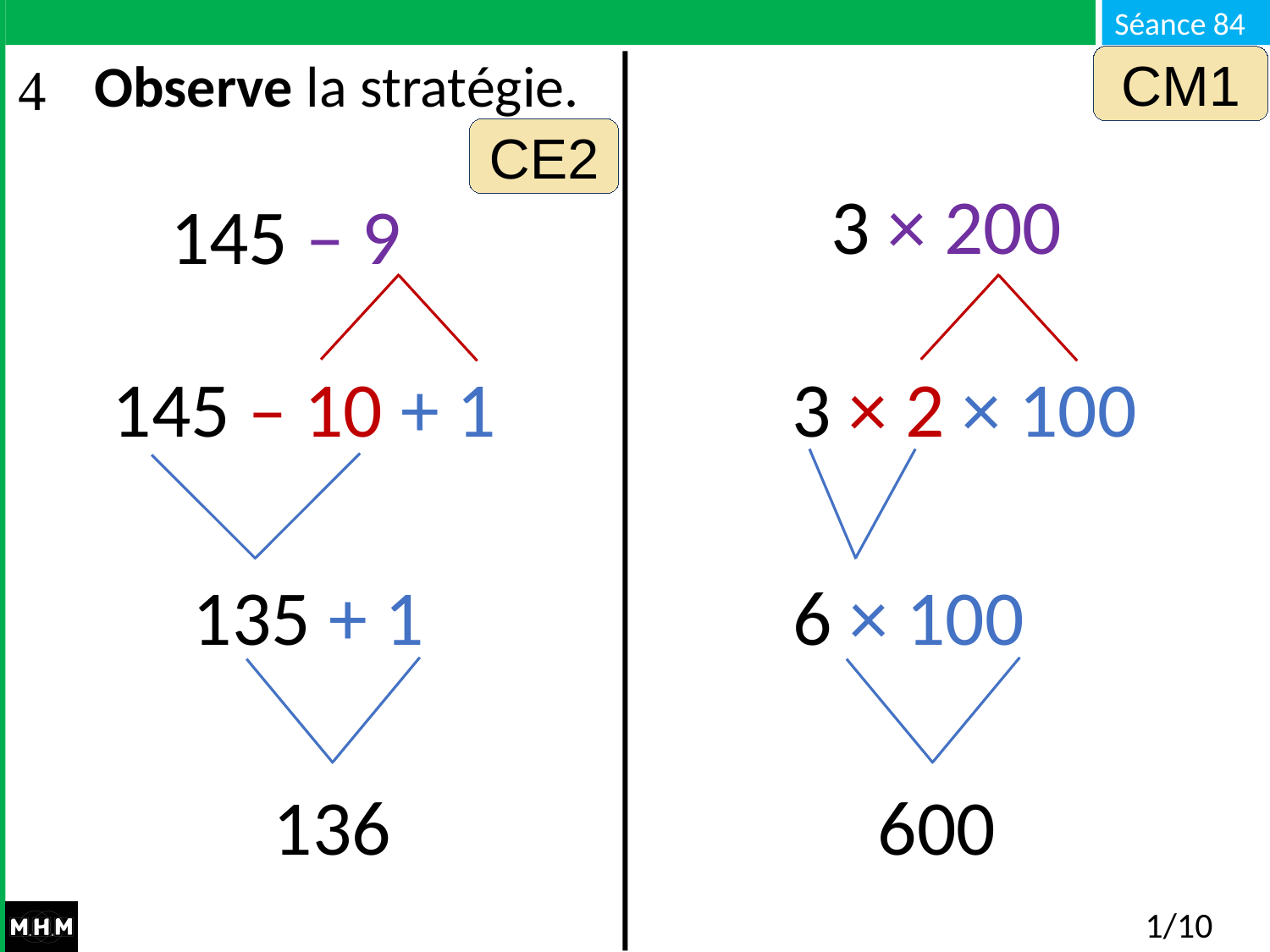

CM1
# Observe la stratégie.

CE2
3 × 200
145 – 9
145 – 10 + 1
3 × 2 × 100
135 + 1
6 × 100
136
600
1/10